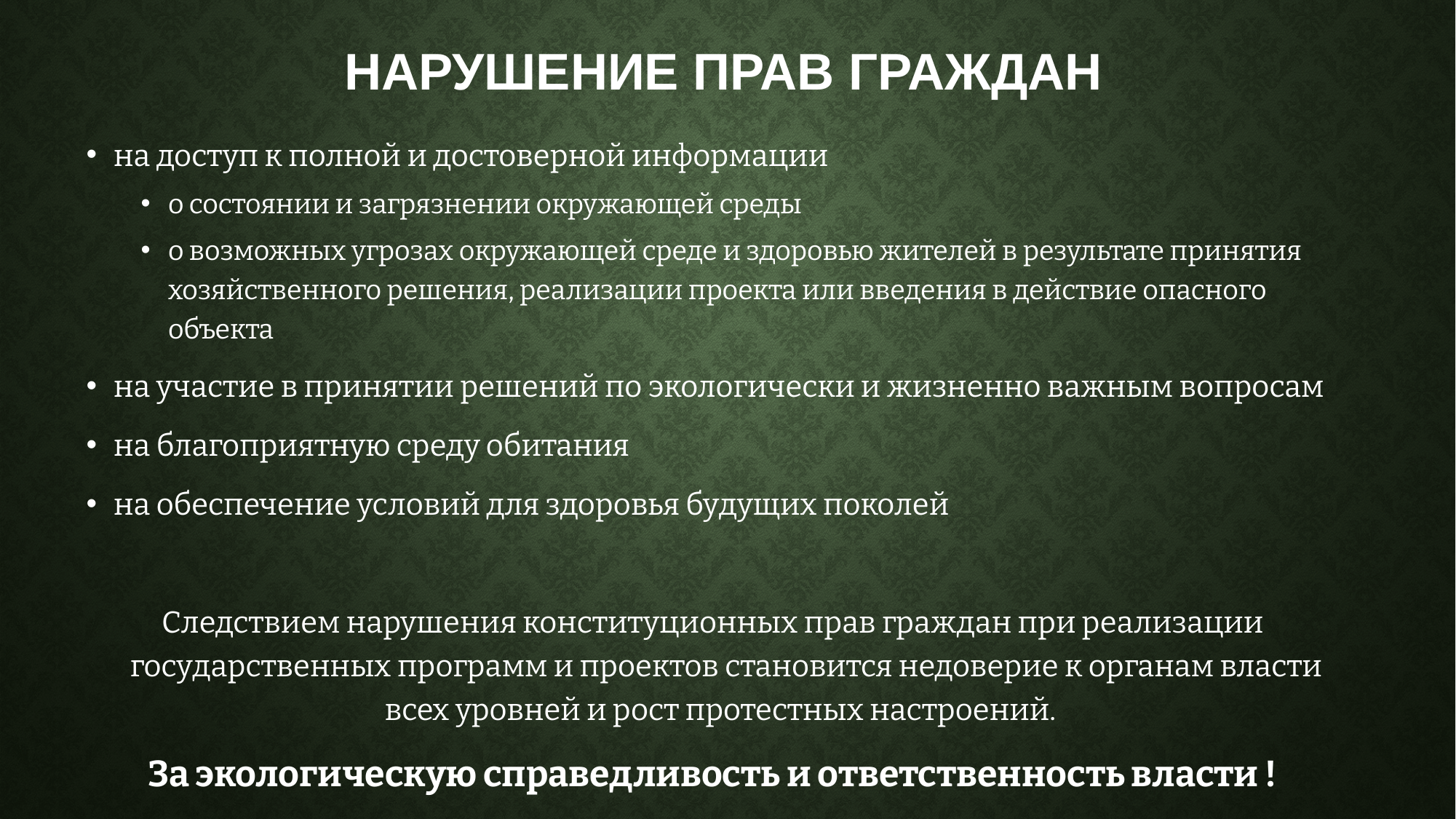

# Нарушение прав граждан
на доступ к полной и достоверной информации
о состоянии и загрязнении окружающей среды
о возможных угрозах окружающей среде и здоровью жителей в результате принятия  хозяйственного решения, реализации проекта или введения в действие опасного объекта
на участие в принятии решений по экологически и жизненно важным вопросам
на благоприятную среду обитания
на обеспечение условий для здоровья будущих поколей

Следствием нарушения конституционных прав граждан при реализации государственных программ и проектов становится недоверие к органам власти всех уровней и рост протестных настроений.
За экологическую справедливость и ответственность власти !